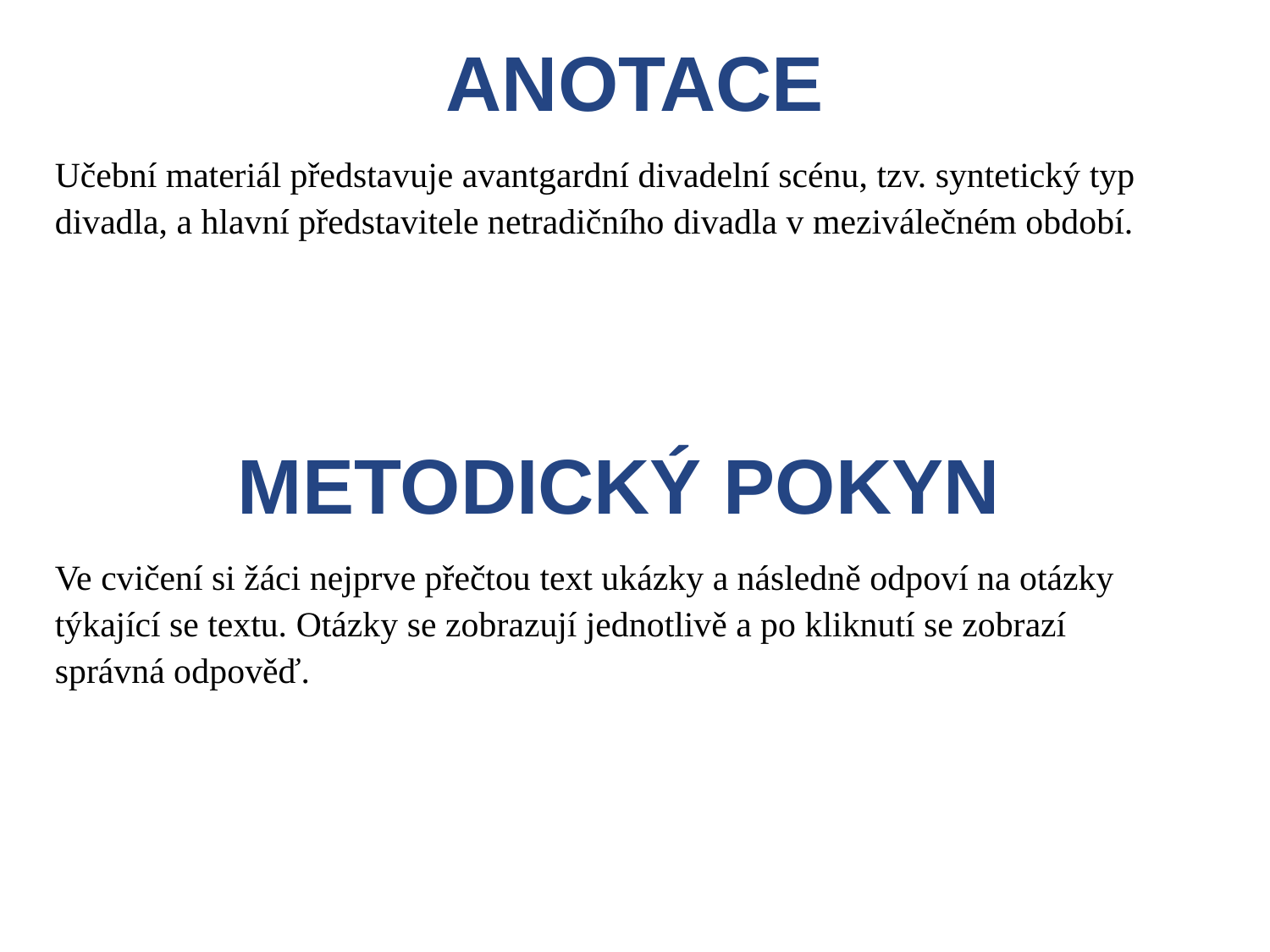

ANOTACE
Učební materiál představuje avantgardní divadelní scénu, tzv. syntetický typ divadla, a hlavní představitele netradičního divadla v meziválečném období.
METODICKÝ POKYN
Ve cvičení si žáci nejprve přečtou text ukázky a následně odpoví na otázky týkající se textu. Otázky se zobrazují jednotlivě a po kliknutí se zobrazí správná odpověď.